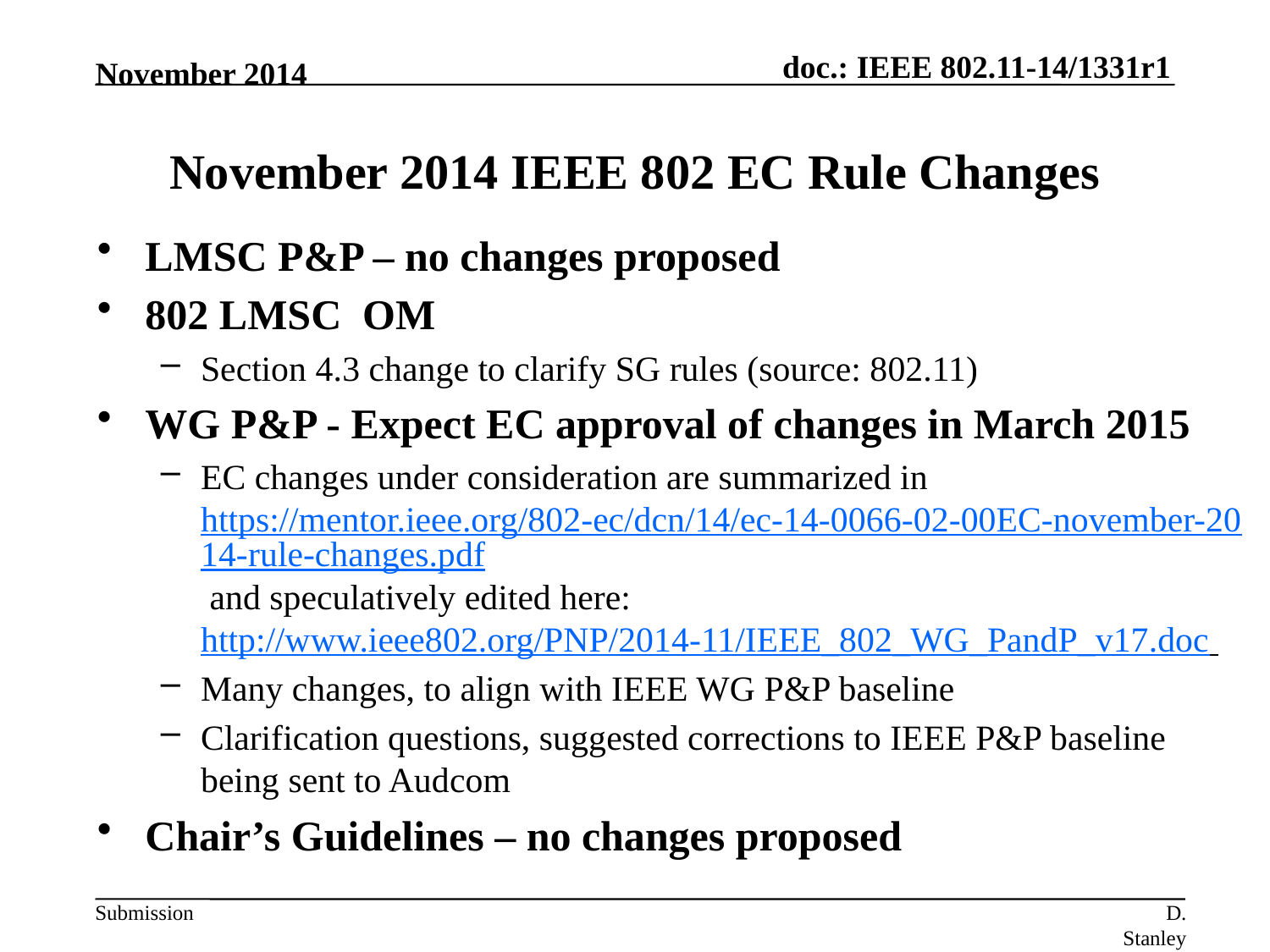

November 2014
# November 2014 IEEE 802 EC Rule Changes
LMSC P&P – no changes proposed
802 LMSC  OM
Section 4.3 change to clarify SG rules (source: 802.11)
WG P&P - Expect EC approval of changes in March 2015
EC changes under consideration are summarized in https://mentor.ieee.org/802-ec/dcn/14/ec-14-0066-02-00EC-november-2014-rule-changes.pdf and speculatively edited here: http://www.ieee802.org/PNP/2014-11/IEEE_802_WG_PandP_v17.doc
Many changes, to align with IEEE WG P&P baseline
Clarification questions, suggested corrections to IEEE P&P baseline being sent to Audcom
Chair’s Guidelines – no changes proposed
D. Stanley Aruba Networks